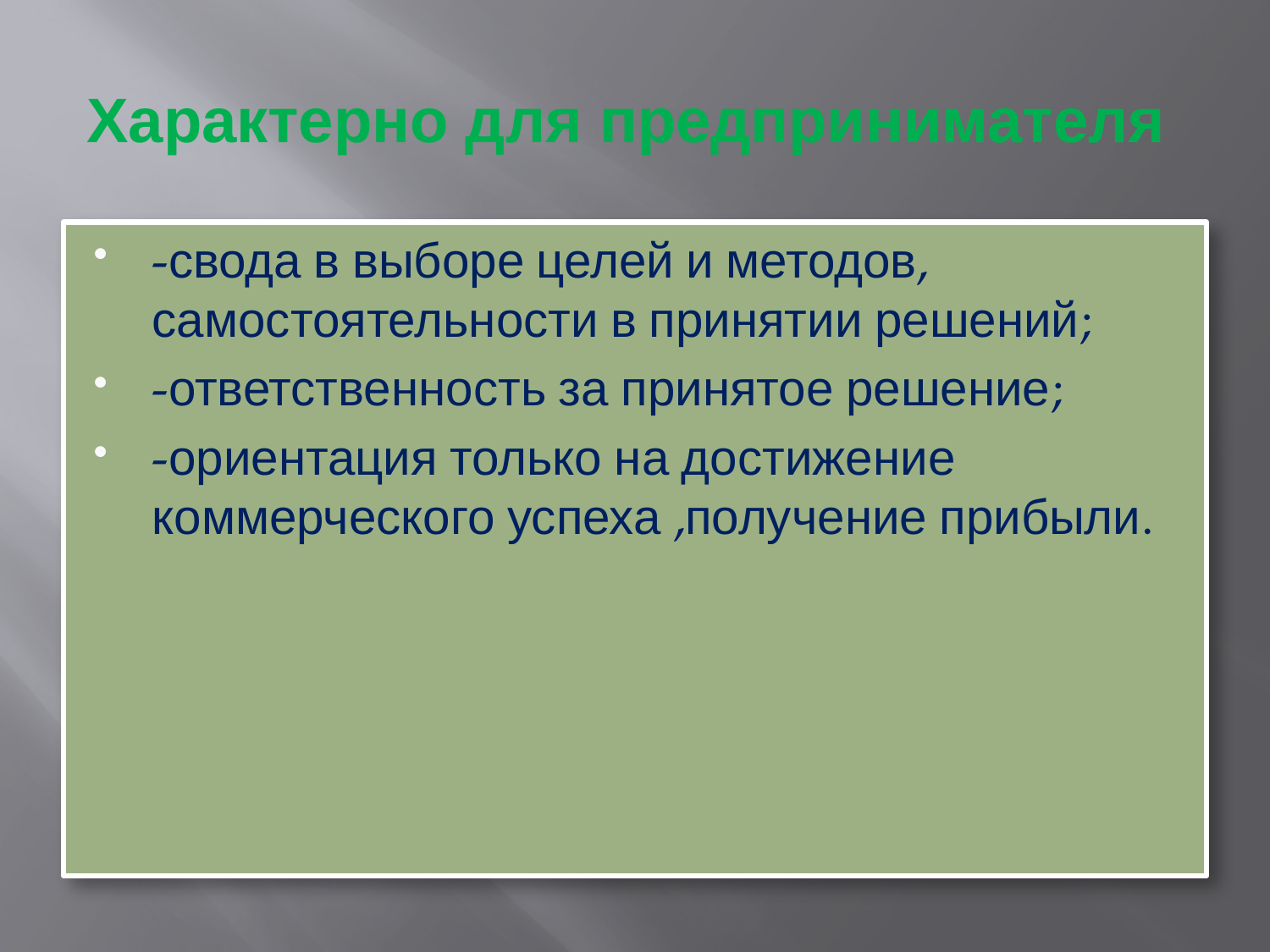

# Характерно для предпринимателя
-свода в выборе целей и методов, самостоятельности в принятии решений;
-ответственность за принятое решение;
-ориентация только на достижение коммерческого успеха ,получение прибыли.